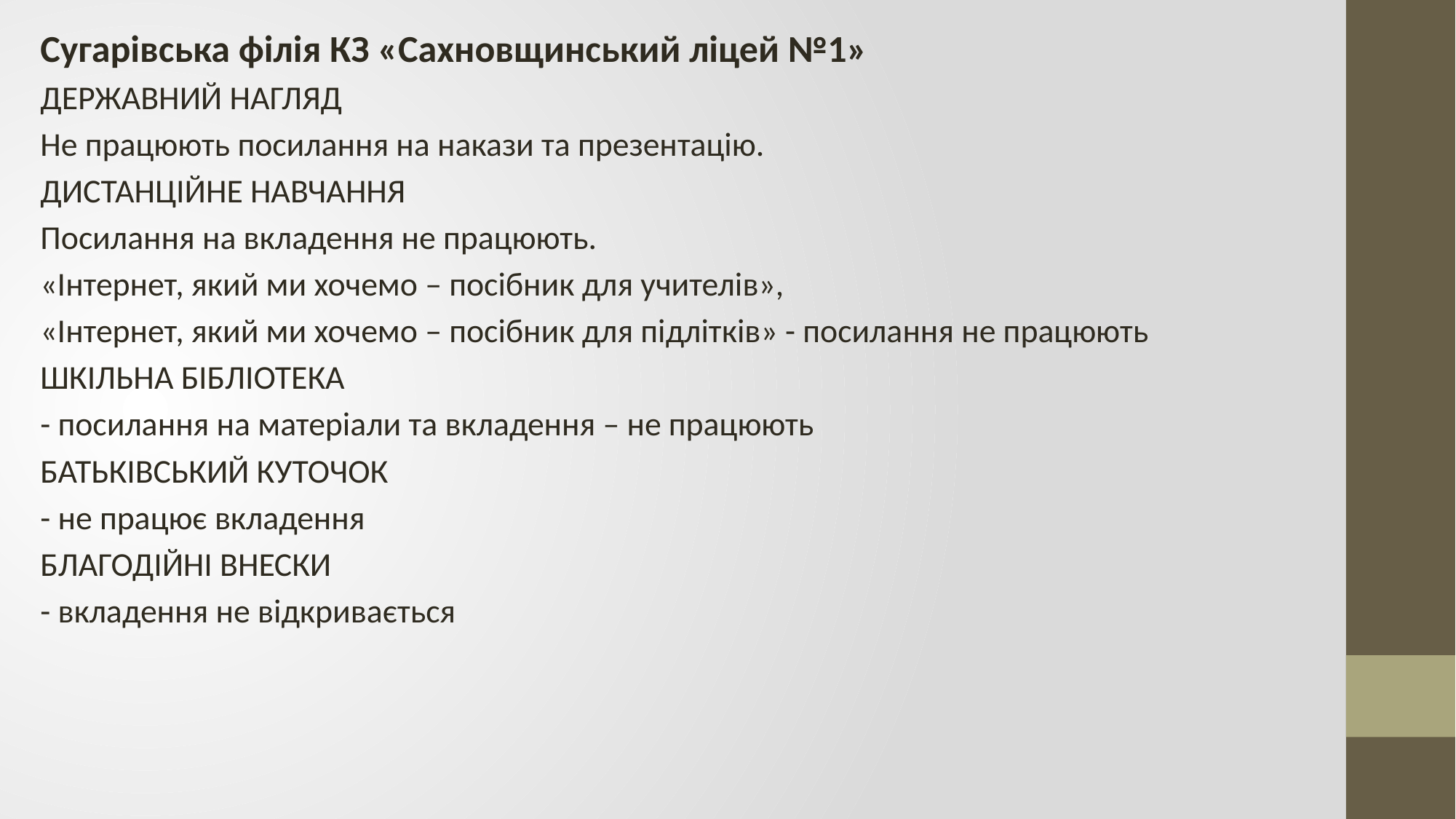

Сугарівська філія КЗ «Сахновщинський ліцей №1»
ДЕРЖАВНИЙ НАГЛЯД
Не працюють посилання на накази та презентацію.
ДИСТАНЦІЙНЕ НАВЧАННЯ
Посилання на вкладення не працюють.
«Інтернет, який ми хочемо – посібник для учителів»,
«Інтернет, який ми хочемо – посібник для підлітків» - посилання не працюють
ШКІЛЬНА БІБЛІОТЕКА
- посилання на матеріали та вкладення – не працюють
БАТЬКІВСЬКИЙ КУТОЧОК
- не працює вкладення
БЛАГОДІЙНІ ВНЕСКИ
- вкладення не відкривається